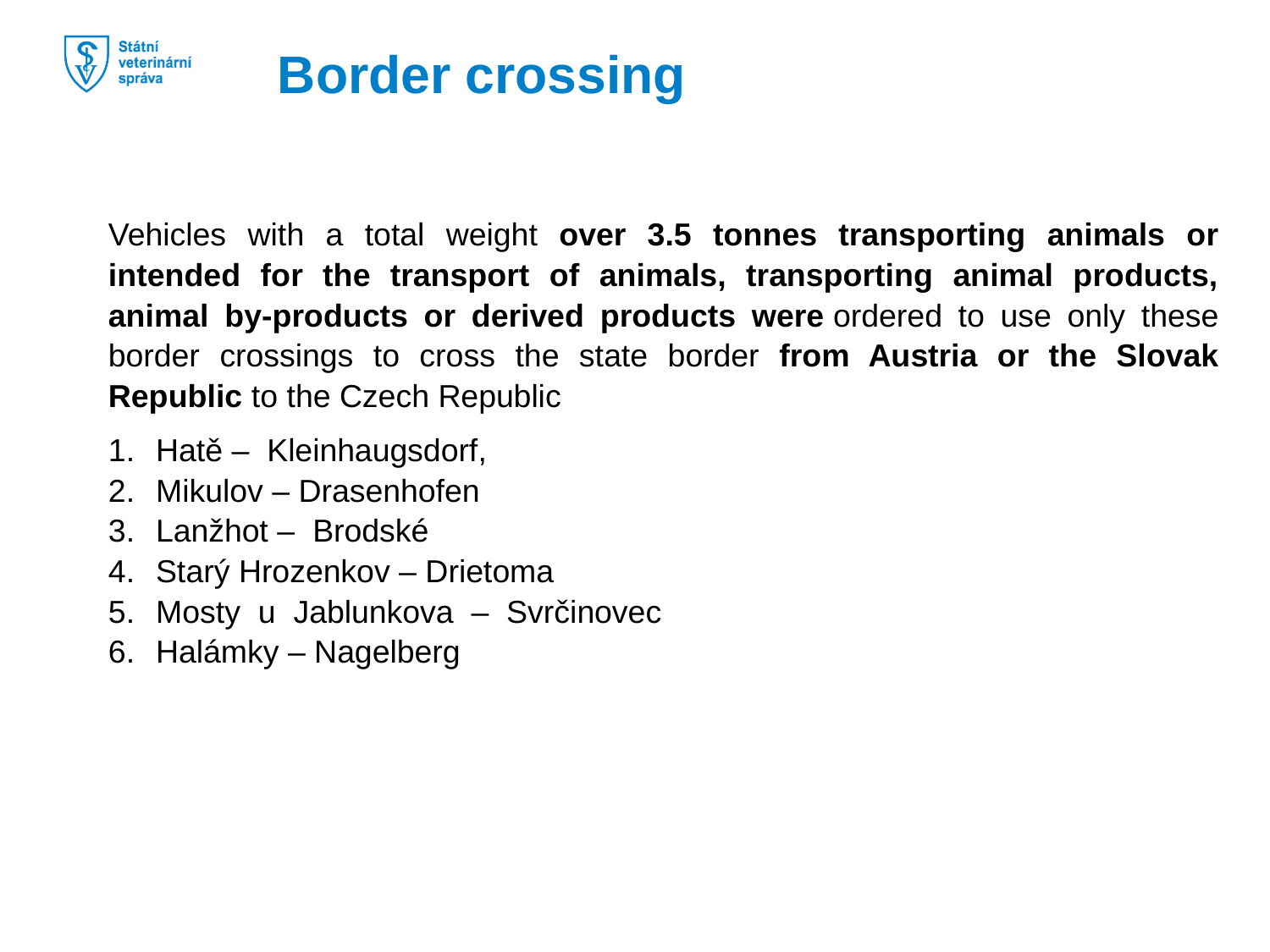

Border crossing
Vehicles with a total weight over 3.5 tonnes transporting animals or intended for the transport of animals, transporting animal products, animal by-products or derived products were ordered to use only these border crossings to cross the state border from Austria or the Slovak Republic to the Czech Republic
Hatě –  Kleinhaugsdorf,
Mikulov – Drasenhofen
Lanžhot –  Brodské
Starý Hrozenkov – Drietoma
Mosty  u  Jablunkova  –  Svrčinovec
Halámky – Nagelberg